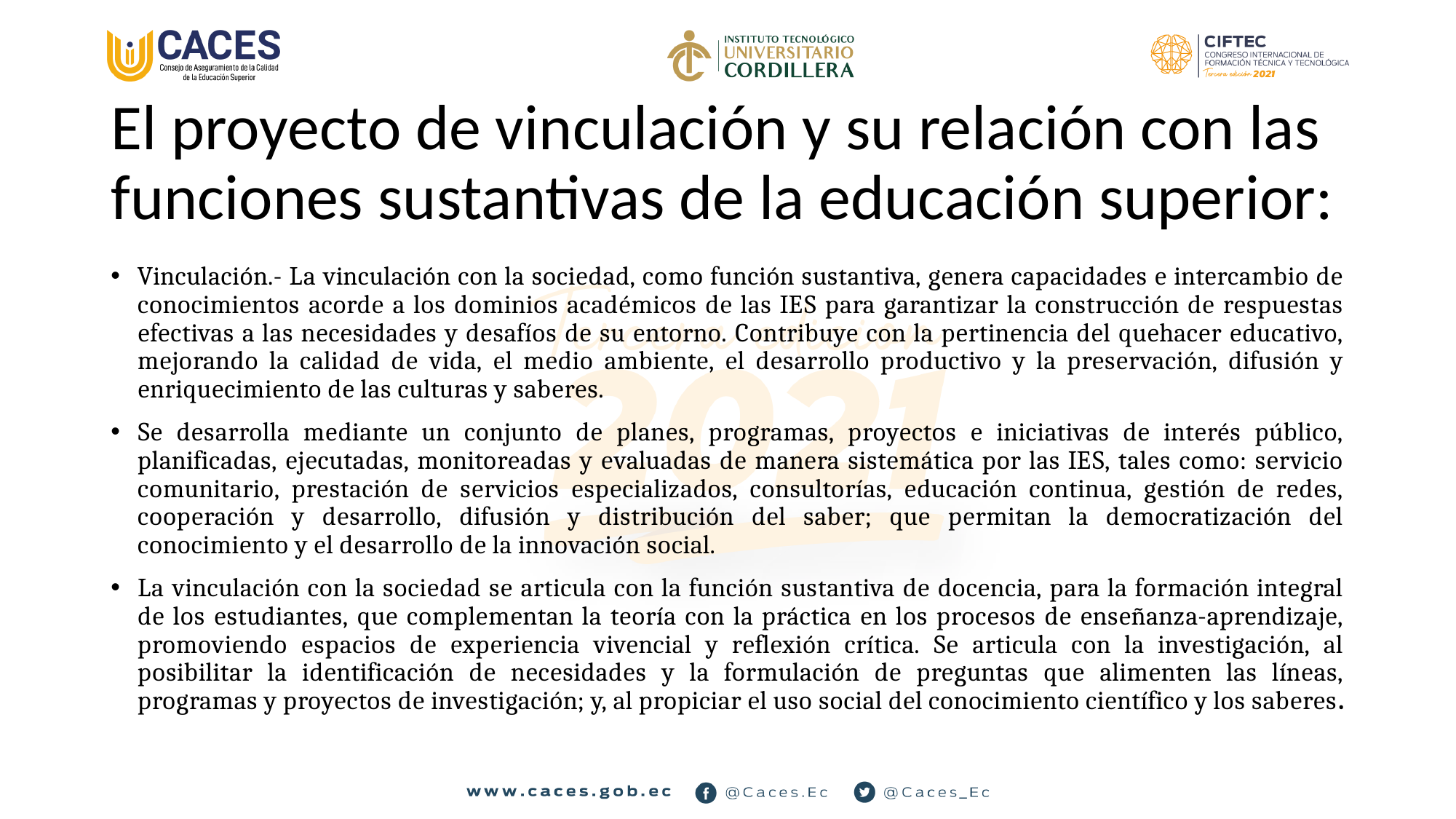

# El proyecto de vinculación y su relación con las funciones sustantivas de la educación superior:
Vinculación.- La vinculación con la sociedad, como función sustantiva, genera capacidades e intercambio de conocimientos acorde a los dominios académicos de las IES para garantizar la construcción de respuestas efectivas a las necesidades y desafíos de su entorno. Contribuye con la pertinencia del quehacer educativo, mejorando la calidad de vida, el medio ambiente, el desarrollo productivo y la preservación, difusión y enriquecimiento de las culturas y saberes.
Se desarrolla mediante un conjunto de planes, programas, proyectos e iniciativas de interés público, planificadas, ejecutadas, monitoreadas y evaluadas de manera sistemática por las IES, tales como: servicio comunitario, prestación de servicios especializados, consultorías, educación continua, gestión de redes, cooperación y desarrollo, difusión y distribución del saber; que permitan la democratización del conocimiento y el desarrollo de la innovación social.
La vinculación con la sociedad se articula con la función sustantiva de docencia, para la formación integral de los estudiantes, que complementan la teoría con la práctica en los procesos de enseñanza-aprendizaje, promoviendo espacios de experiencia vivencial y reflexión crítica. Se articula con la investigación, al posibilitar la identificación de necesidades y la formulación de preguntas que alimenten las líneas, programas y proyectos de investigación; y, al propiciar el uso social del conocimiento científico y los saberes.